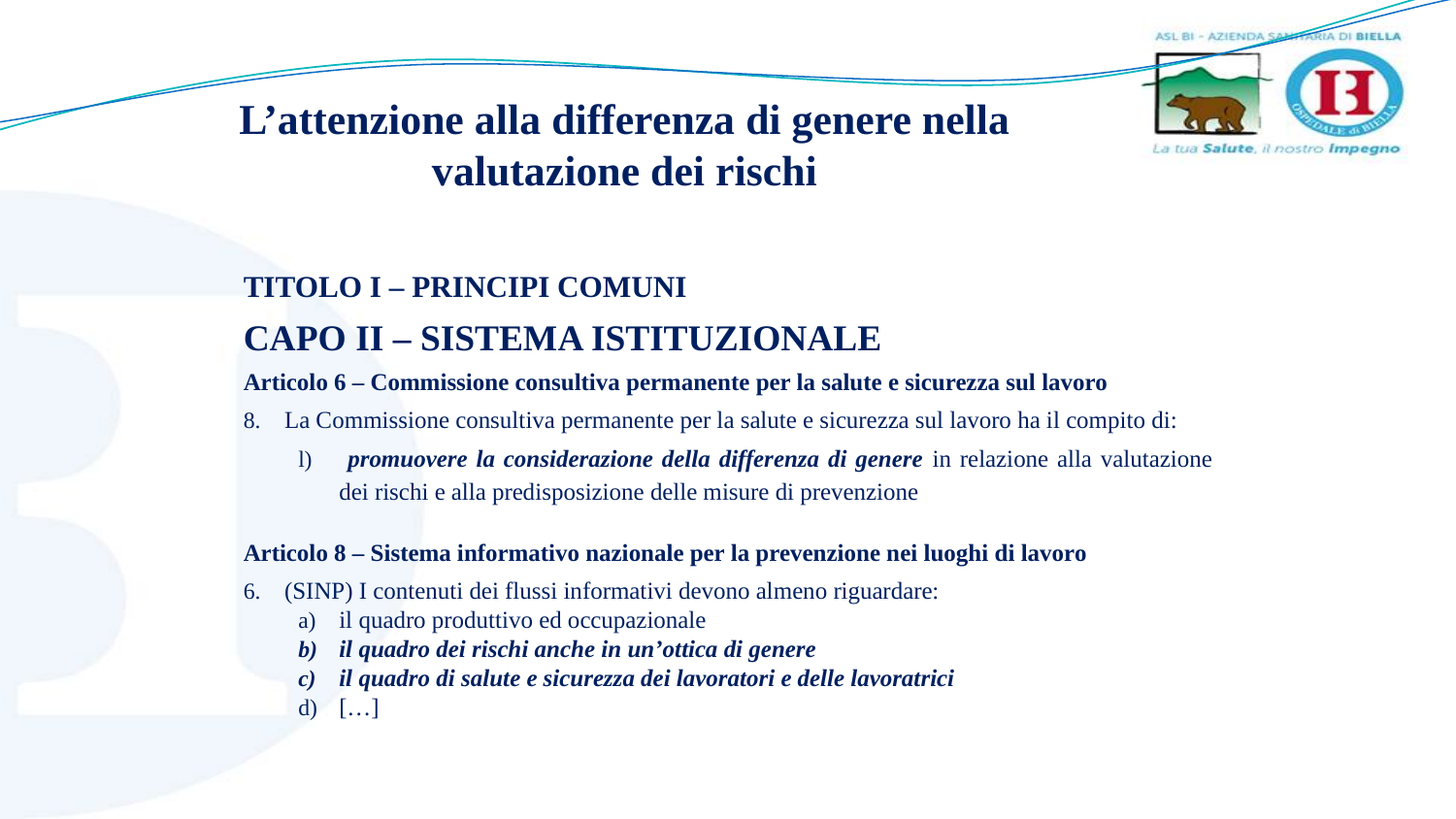

L’attenzione alla differenza di genere nella
valutazione dei rischi
TITOLO I – PRINCIPI COMUNI
CAPO II – SISTEMA ISTITUZIONALE
Articolo 6 – Commissione consultiva permanente per la salute e sicurezza sul lavoro
La Commissione consultiva permanente per la salute e sicurezza sul lavoro ha il compito di:
 promuovere la considerazione della differenza di genere in relazione alla valutazione dei rischi e alla predisposizione delle misure di prevenzione

Articolo 8 – Sistema informativo nazionale per la prevenzione nei luoghi di lavoro
(SINP) I contenuti dei flussi informativi devono almeno riguardare:
il quadro produttivo ed occupazionale
il quadro dei rischi anche in un’ottica di genere
il quadro di salute e sicurezza dei lavoratori e delle lavoratrici
[…]